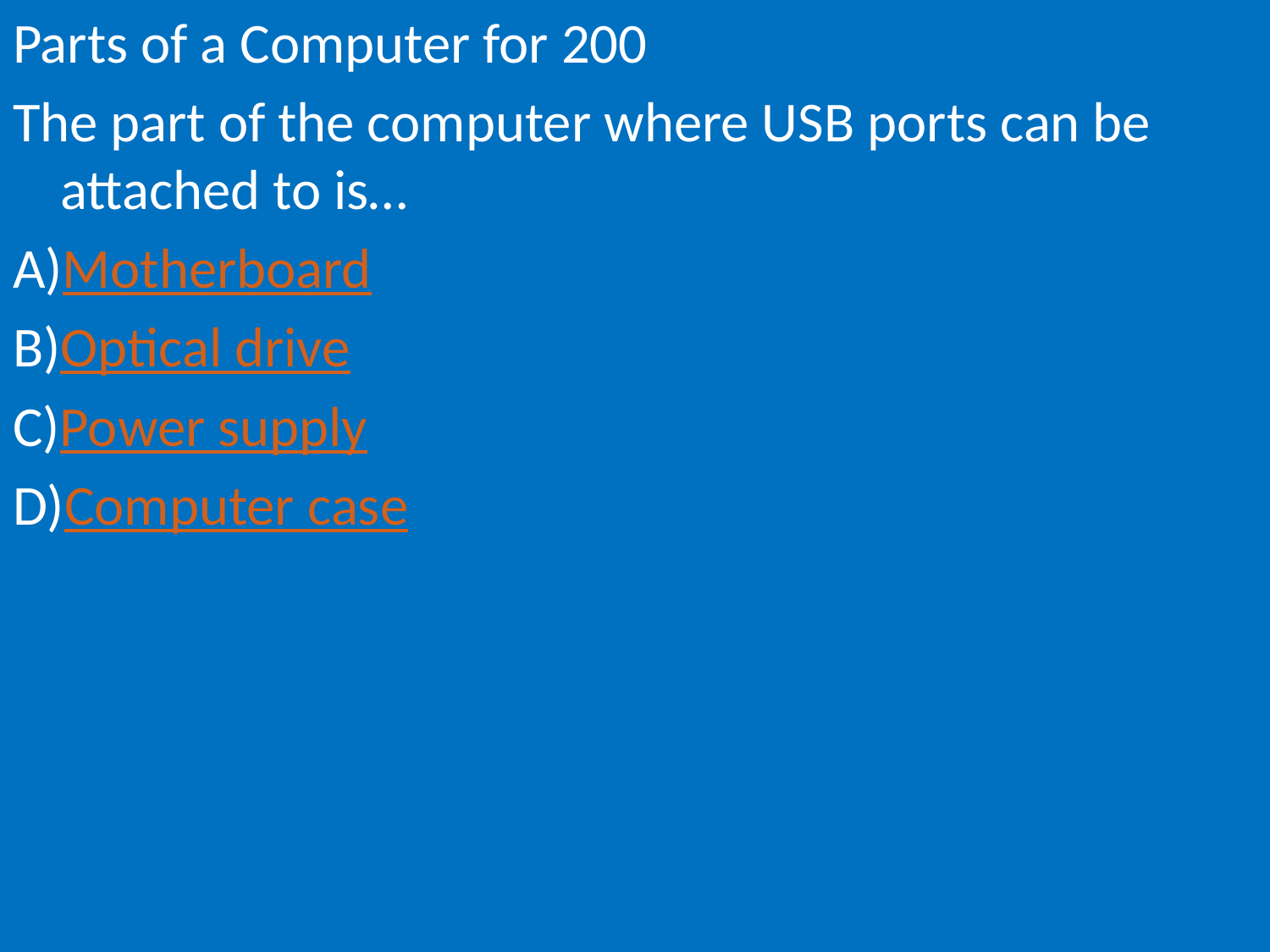

Parts of a Computer for 200
The part of the computer where USB ports can be attached to is…
A)Motherboard
B)Optical drive
C)Power supply
D)Computer case